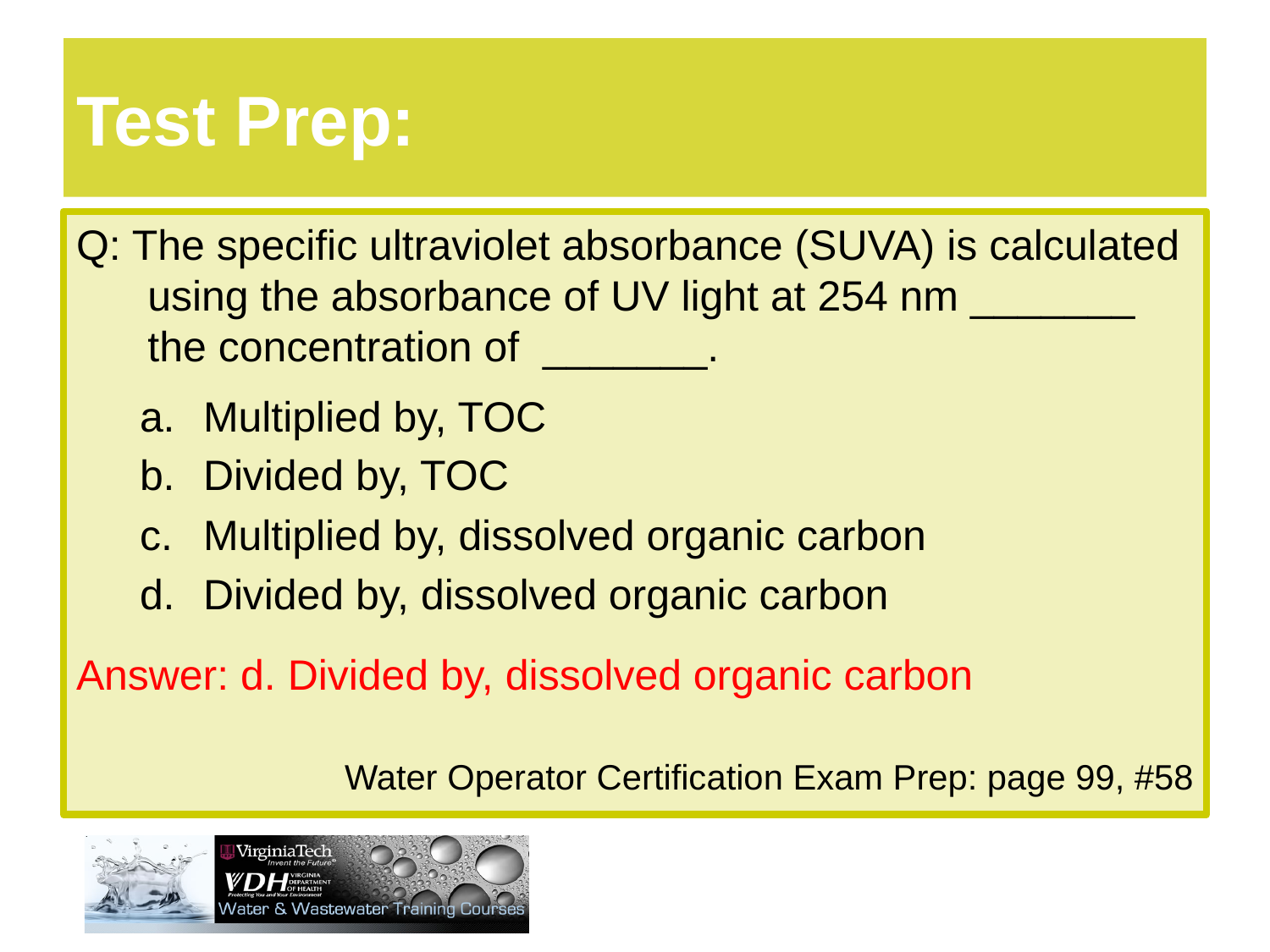

# Test Prep:
Q: The specific ultraviolet absorbance (SUVA) is calculated using the absorbance of UV light at 254 nm _______ the concentration of  _______.
Multiplied by, TOC
Divided by, TOC
Multiplied by, dissolved organic carbon
Divided by, dissolved organic carbon
Answer: d. Divided by, dissolved organic carbon

Water Operator Certification Exam Prep: page 99, #58